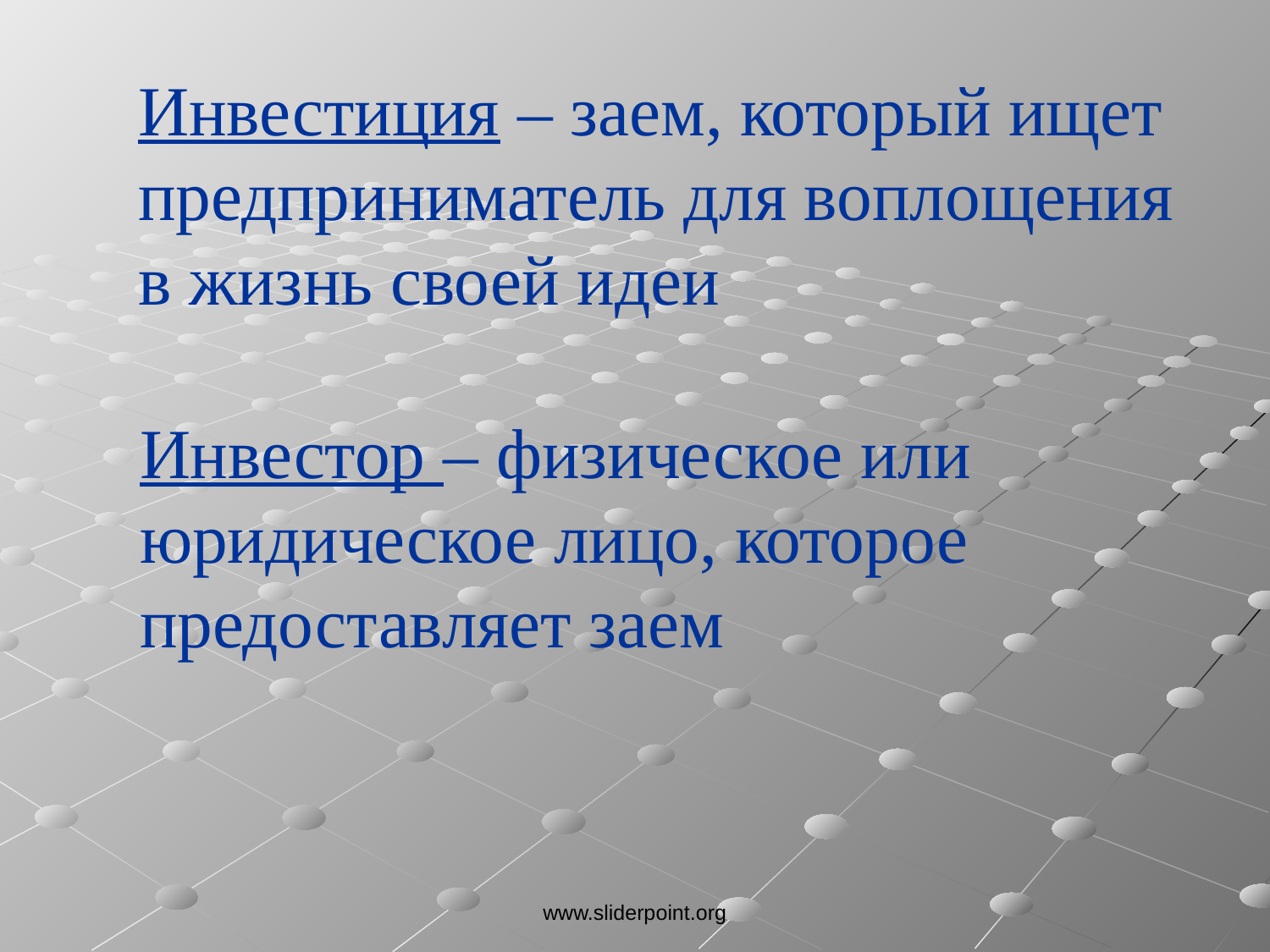

# Инвестиция – заем, который ищет предприниматель для воплощения в жизнь своей идеи
Инвестор – физическое или юридическое лицо, которое предоставляет заем
www.sliderpoint.org